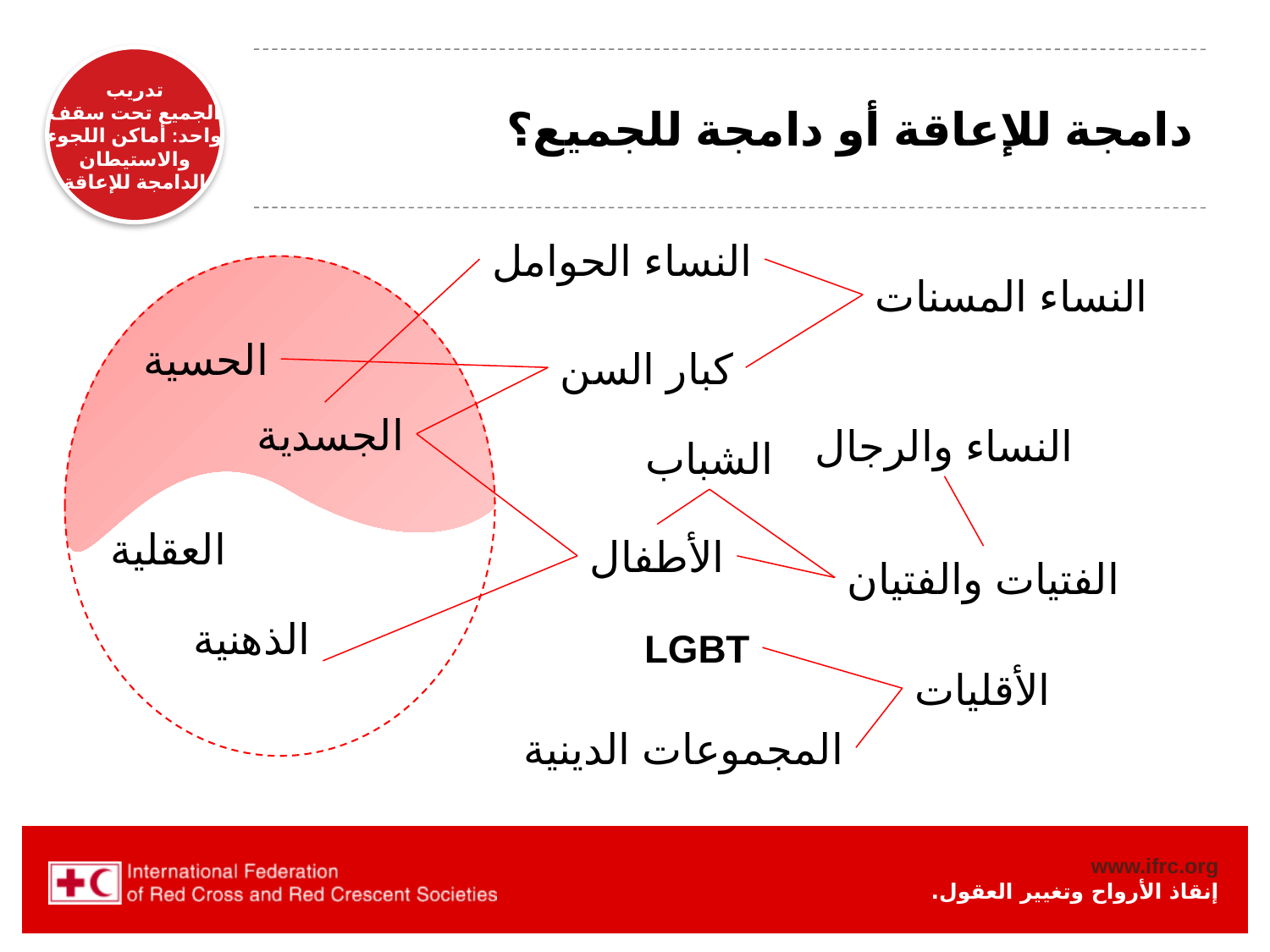

# دامجة للإعاقة أو دامجة للجميع؟
النساء الحوامل
النساء المسنات
كبار السن
النساء والرجال
الشباب
الأطفال
الفتيات والفتيان
LGBT
الأقليات
المجموعات الدينية

الحسية
الجسدية
العقلية
الذهنية